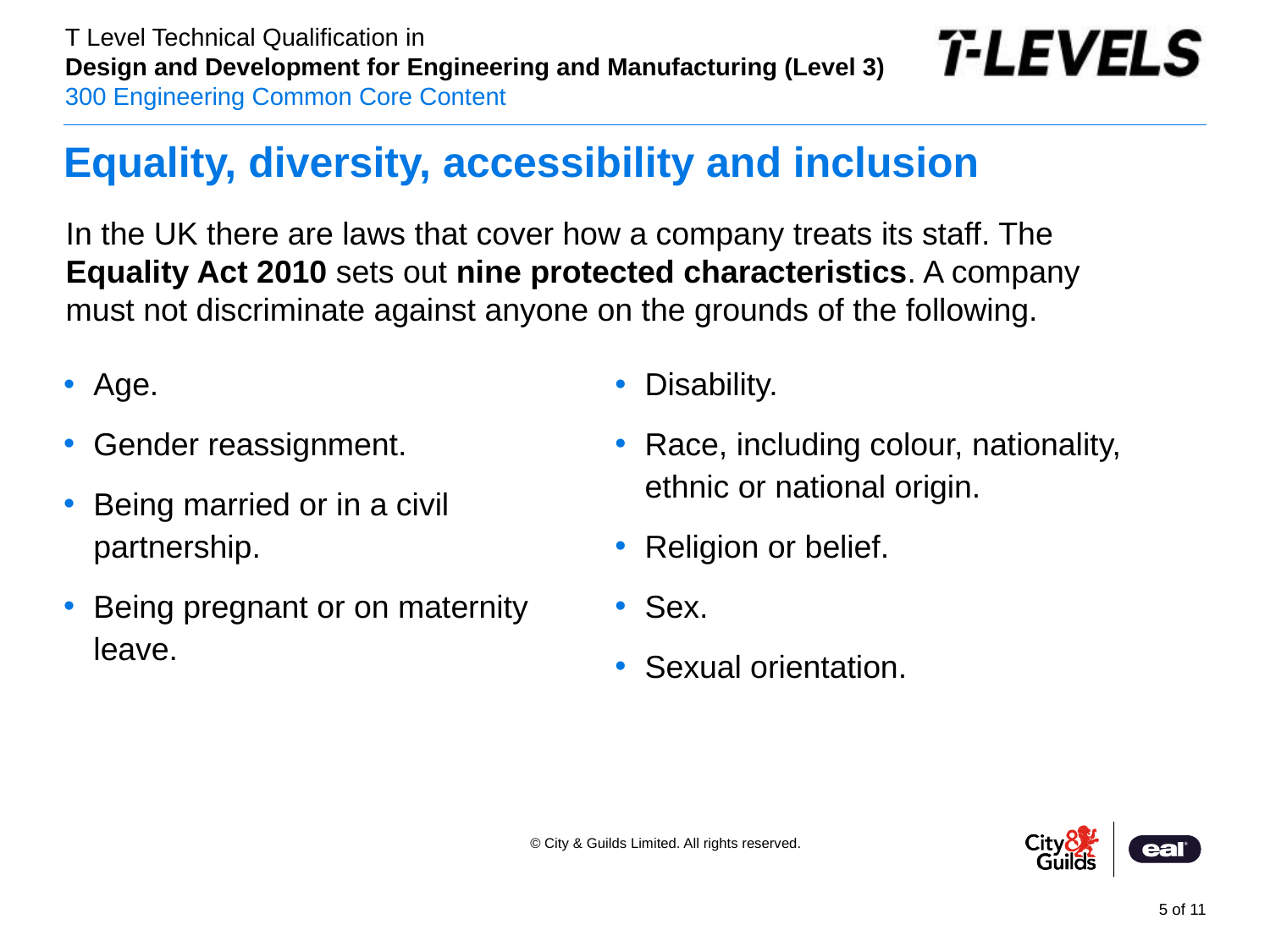

# Equality, diversity, accessibility and inclusion
In the UK there are laws that cover how a company treats its staff. The Equality Act 2010 sets out nine protected characteristics. A company must not discriminate against anyone on the grounds of the following.
Age.
Gender reassignment.
Being married or in a civil partnership.
Being pregnant or on maternity leave.

Disability.
Race, including colour, nationality, ethnic or national origin.
Religion or belief.
Sex.
Sexual orientation.